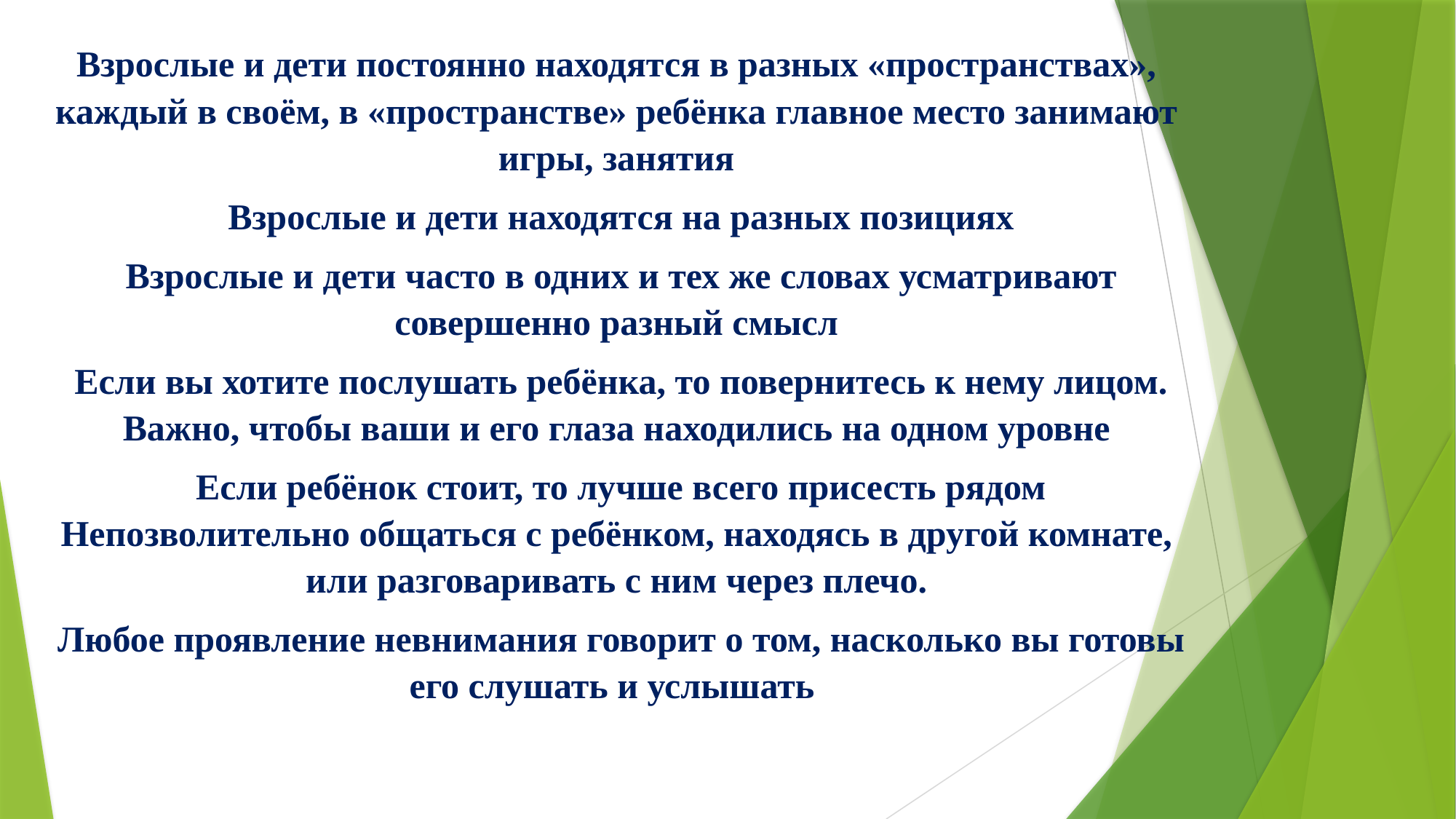

Взрослые и дети постоянно находятся в разных «пространствах», каждый в своём, в «пространстве» ребёнка главное место занимают игры, занятия
 Взрослые и дети находятся на разных позициях
 Взрослые и дети часто в одних и тех же словах усматривают совершенно разный смысл
 Если вы хотите послушать ребёнка, то повернитесь к нему лицом. Важно, чтобы ваши и его глаза находились на одном уровне
 Если ребёнок стоит, то лучше всего присесть рядом Непозволительно общаться с ребёнком, находясь в другой комнате, или разговаривать с ним через плечо.
 Любое проявление невнимания говорит о том, насколько вы готовы его слушать и услышать
#